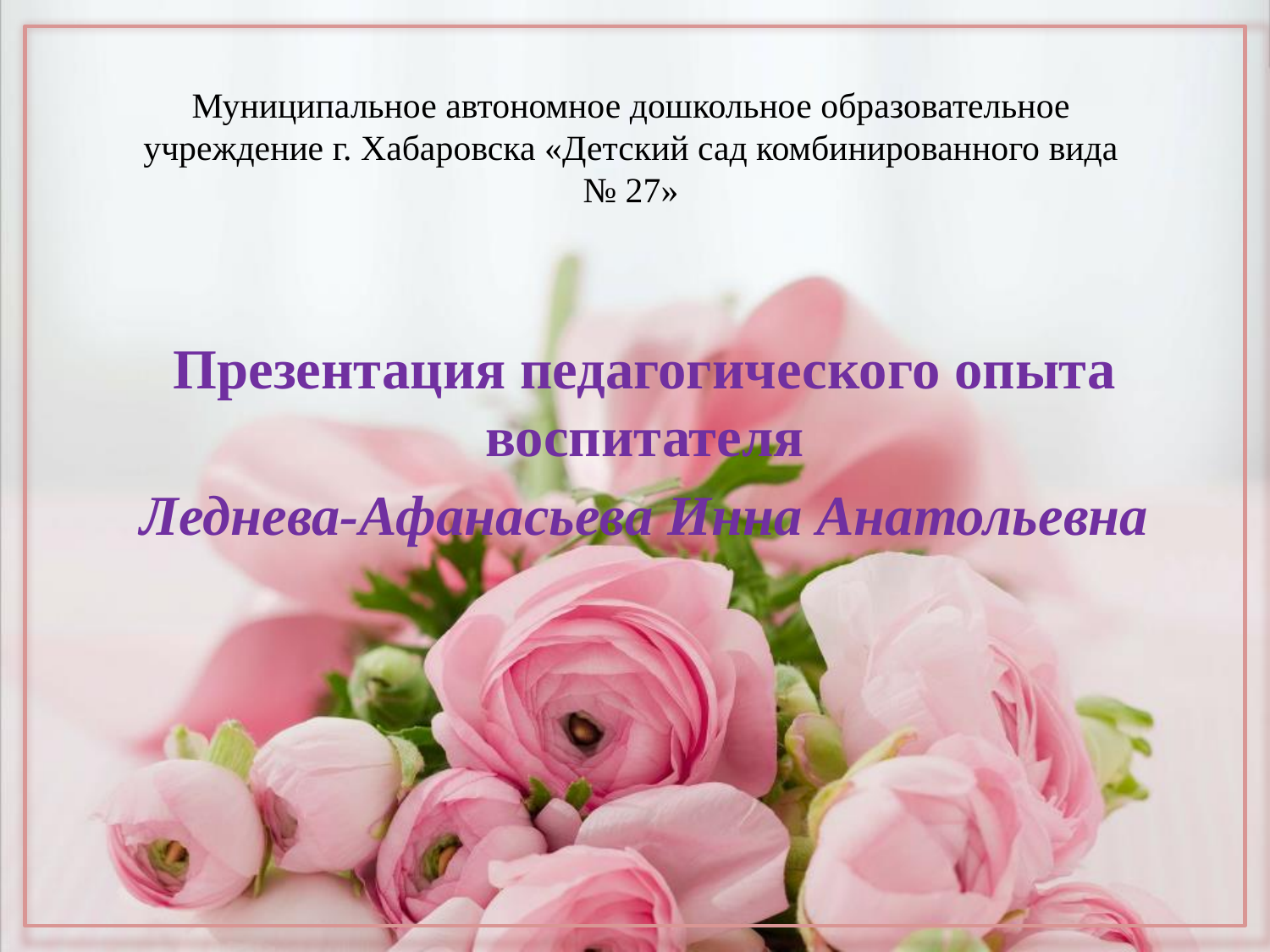

Муниципальное автономное дошкольное образовательное учреждение г. Хабаровска «Детский сад комбинированного вида № 27»

Презентация педагогического опыта воспитателя
Леднева-Афанасьева Инна Анатольевна